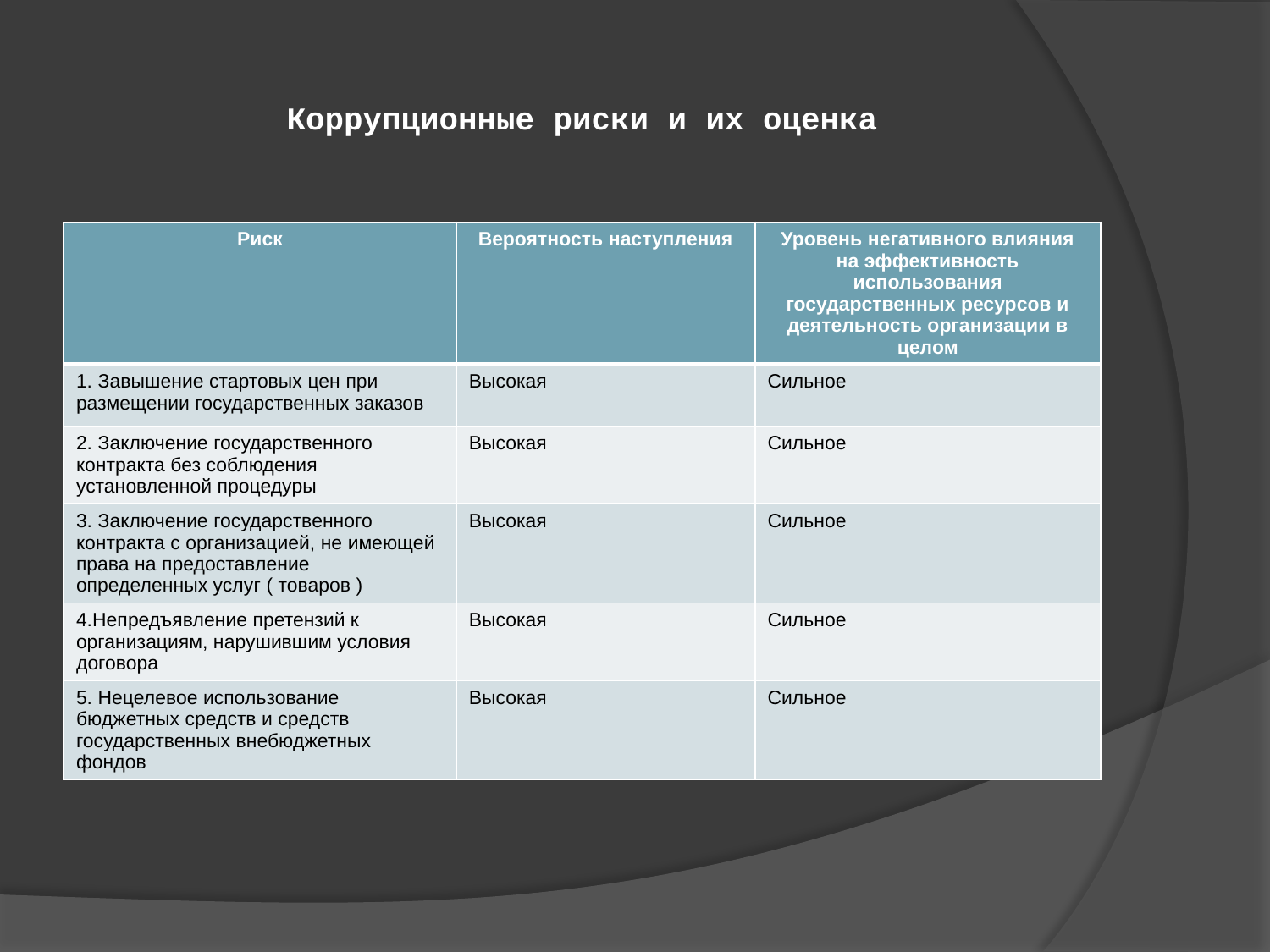

# Коррупционные риски и их оценка
| Риск | Вероятность наступления | Уровень негативного влияния на эффективность использования государственных ресурсов и деятельность организации в целом |
| --- | --- | --- |
| 1. Завышение стартовых цен при размещении государственных заказов | Высокая | Сильное |
| 2. Заключение государственного контракта без соблюдения установленной процедуры | Высокая | Сильное |
| 3. Заключение государственного контракта с организацией, не имеющей права на предоставление определенных услуг ( товаров ) | Высокая | Сильное |
| 4.Непредъявление претензий к организациям, нарушившим условия договора | Высокая | Сильное |
| 5. Нецелевое использование бюджетных средств и средств государственных внебюджетных фондов | Высокая | Сильное |